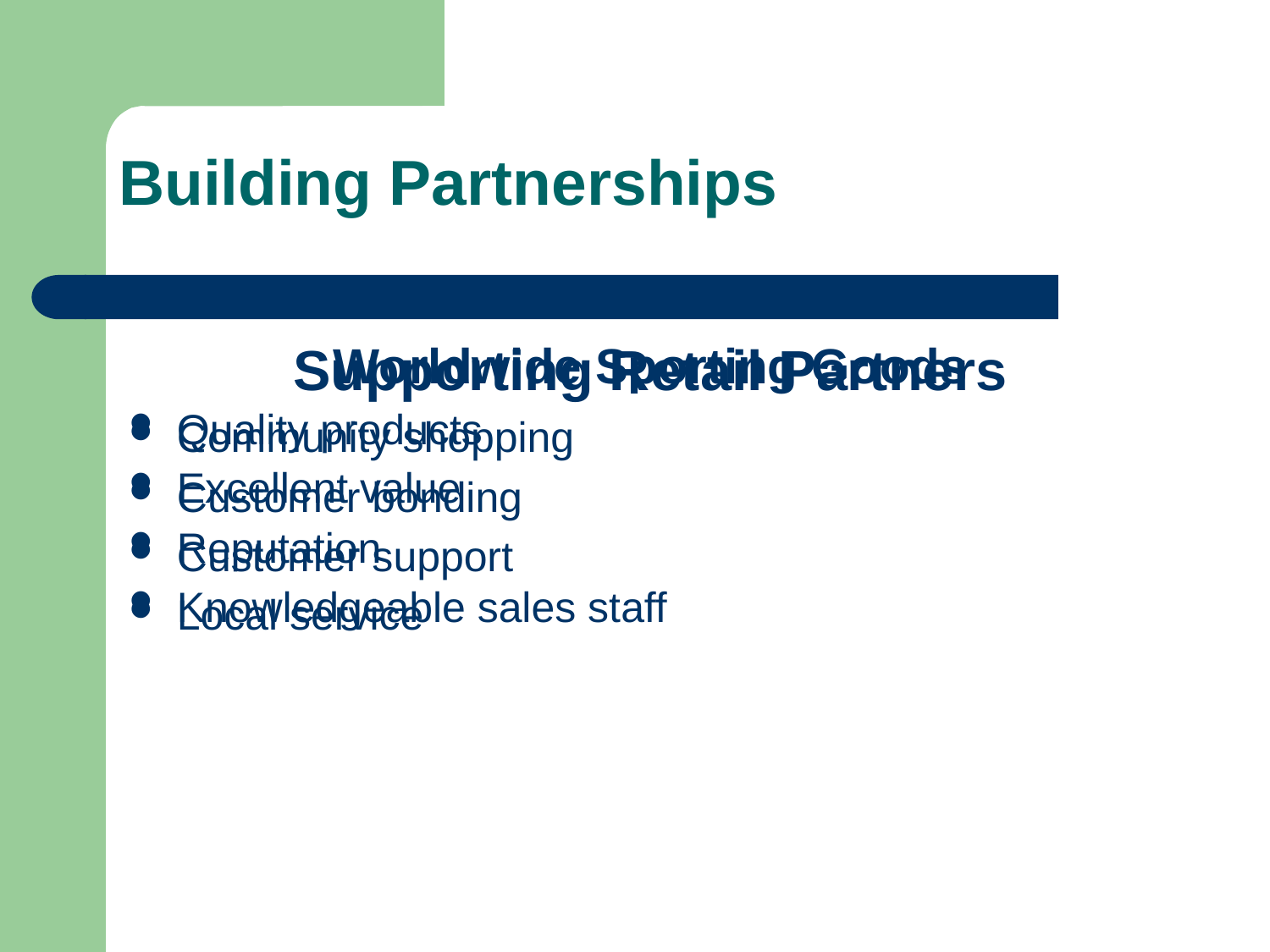

# Building Partnerships
Worldwide Sporting Goods
Quality products
Excellent value
Reputation
Knowledgeable sales staff

Supporting Retail Partners
Community shopping
Customer bonding
Customer support
Local service